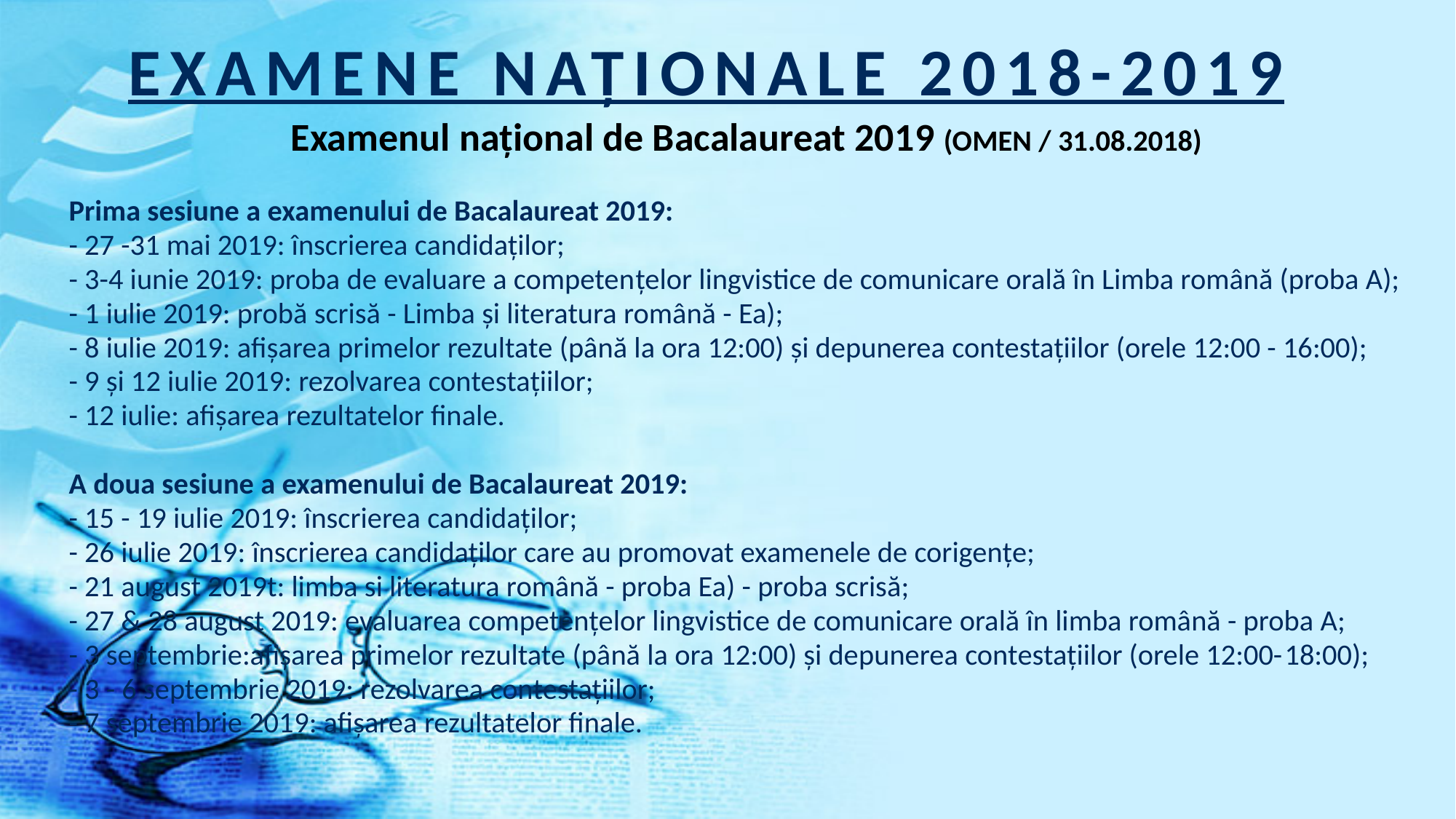

# EXAMENE NAȚIONALE 2018-2019
Examenul național de Bacalaureat 2019 (OMEN / 31.08.2018)

Prima sesiune a examenului de Bacalaureat 2019:
- 27 -31 mai 2019: înscrierea candidaților;
- 3-4 iunie 2019: proba de evaluare a competenţelor lingvistice de comunicare orală în Limba română (proba A);
- 1 iulie 2019: probă scrisă - Limba și literatura română - Ea);
- 8 iulie 2019: afișarea primelor rezultate (până la ora 12:00) și depunerea contestațiilor (orele 12:00 - 16:00);
- 9 și 12 iulie 2019: rezolvarea contestațiilor;
- 12 iulie: afișarea rezultatelor finale.

A doua sesiune a examenului de Bacalaureat 2019:
- 15 - 19 iulie 2019: înscrierea candidaților;
- 26 iulie 2019: înscrierea candidaților care au promovat examenele de corigențe;
- 21 august 2019t: limba si literatura română - proba Ea) - proba scrisă;
- 27 & 28 august 2019: evaluarea competențelor lingvistice de comunicare orală în limba română - proba A;
- 3 septembrie:afișarea primelor rezultate (până la ora 12:00) și depunerea contestațiilor (orele 12:00-18:00);
- 3 - 6 septembrie 2019: rezolvarea contestațiilor;
- 7 septembrie 2019: afișarea rezultatelor finale.